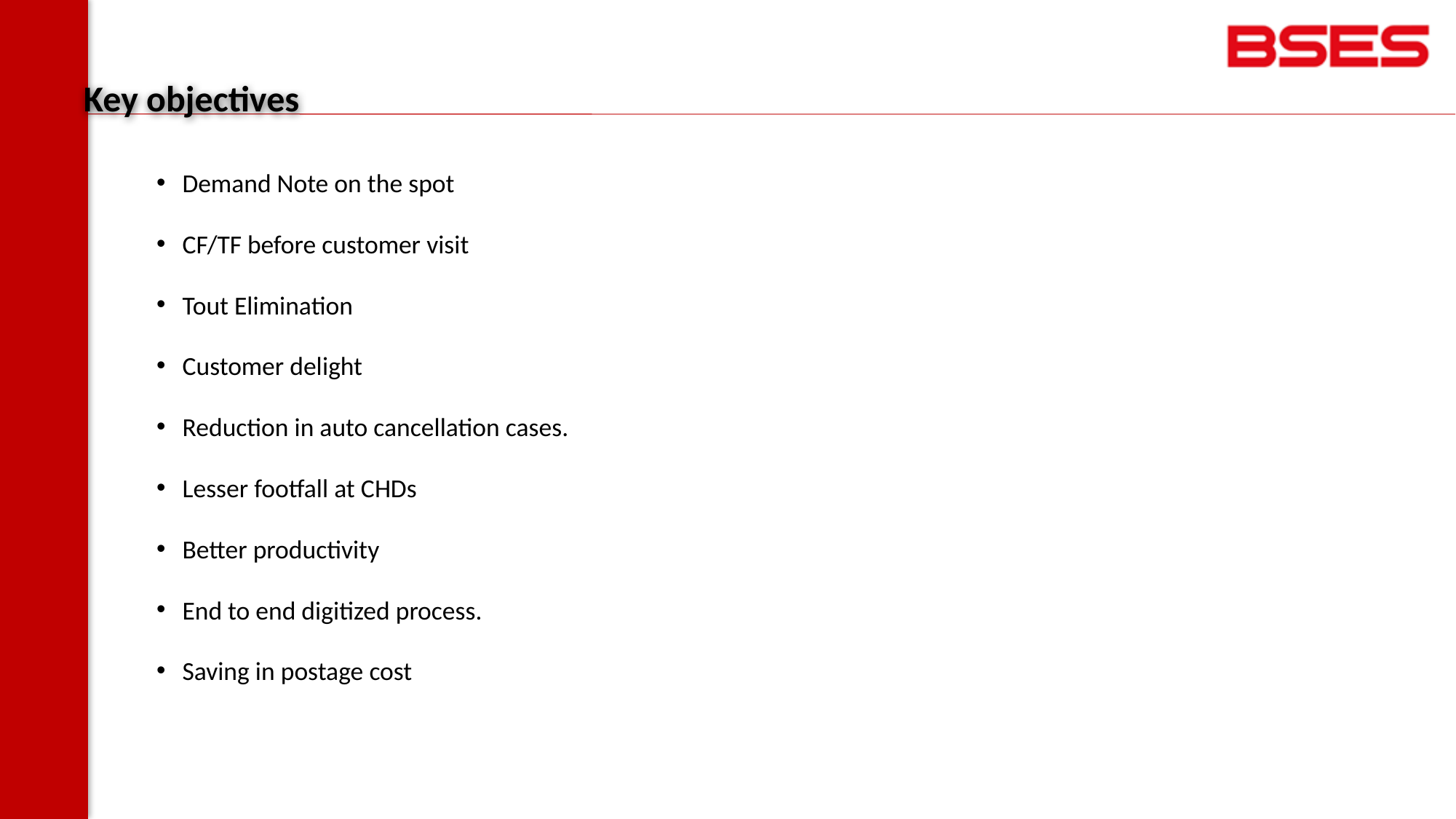

Key objectives
Demand Note on the spot
CF/TF before customer visit
Tout Elimination
Customer delight
Reduction in auto cancellation cases.
Lesser footfall at CHDs
Better productivity
End to end digitized process.
Saving in postage cost